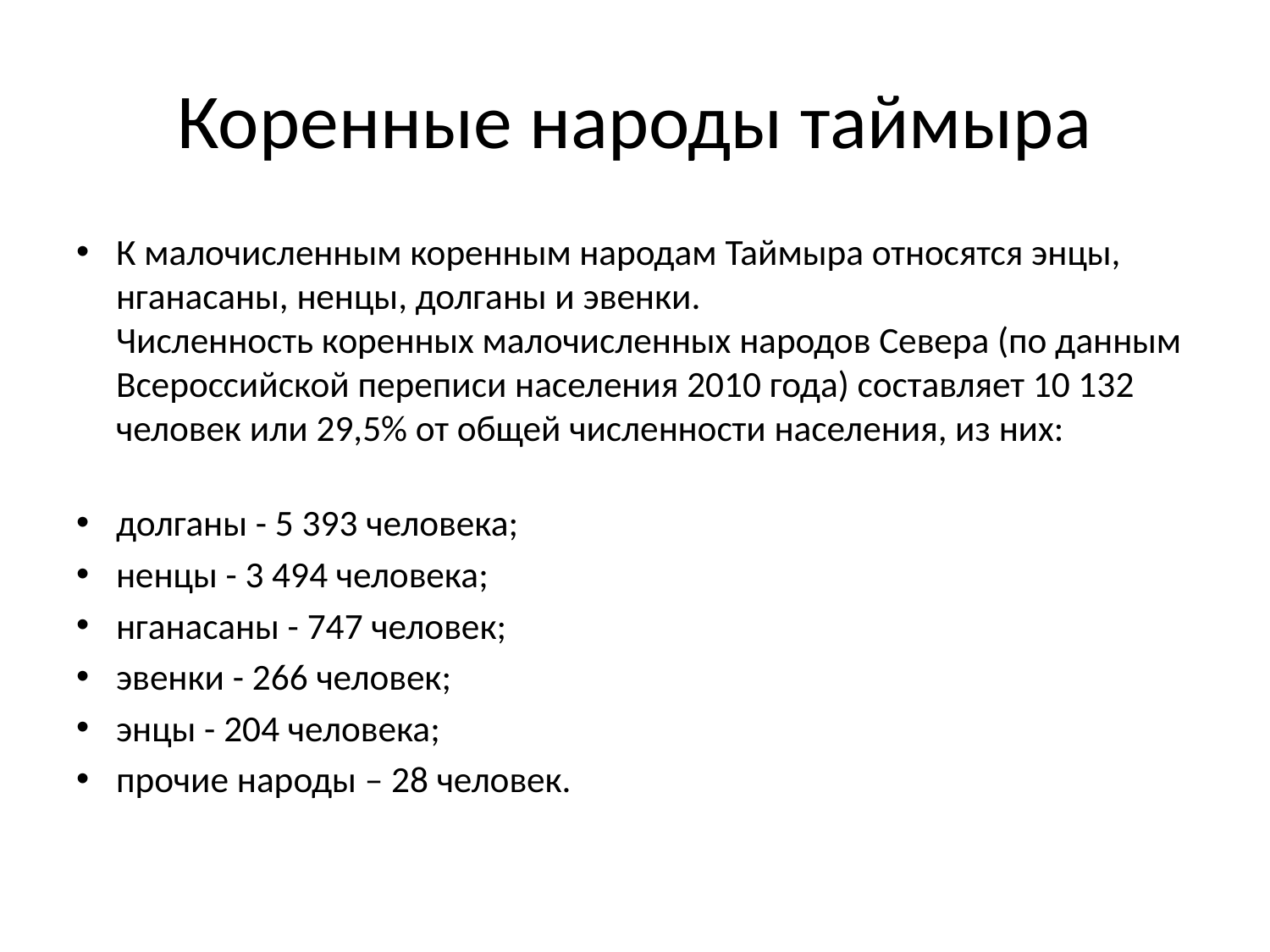

# Коренные народы таймыра
К малочисленным коренным народам Таймыра относятся энцы, нганасаны, ненцы, долганы и эвенки. 
Численность коренных малочисленных народов Севера (по данным Всероссийской переписи населения 2010 года) составляет 10 132 человек или 29,5% от общей численности населения, из них:
долганы - 5 393 человека;
ненцы - 3 494 человека;
нганасаны - 747 человек;
эвенки - 266 человек;
энцы - 204 человека;
прочие народы – 28 человек.